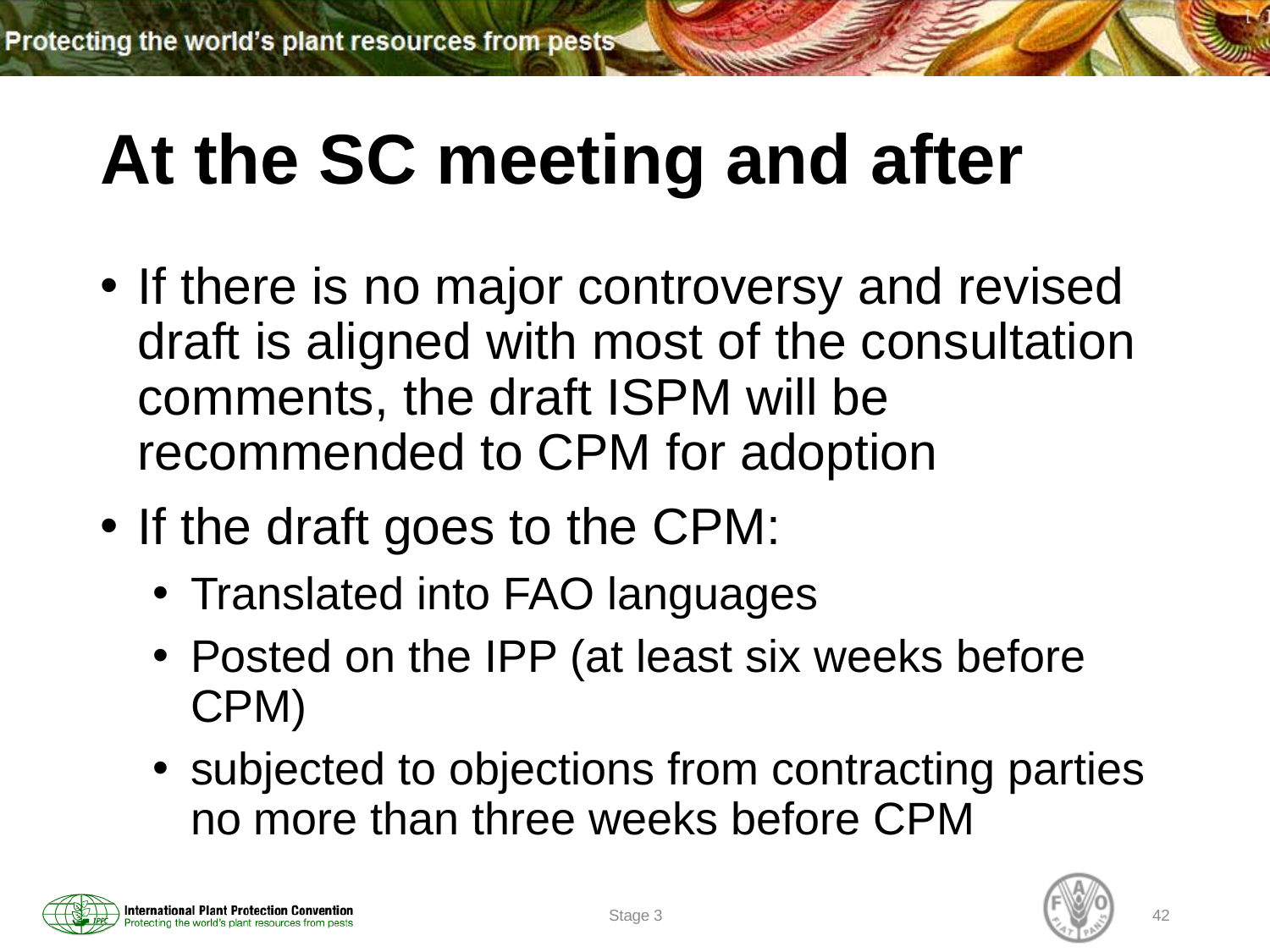

# At the SC meeting and after
If there is no major controversy and revised draft is aligned with most of the consultation comments, the draft ISPM will be recommended to CPM for adoption
If the draft goes to the CPM:
Translated into FAO languages
Posted on the IPP (at least six weeks before CPM)
subjected to objections from contracting parties no more than three weeks before CPM
Stage 3
42